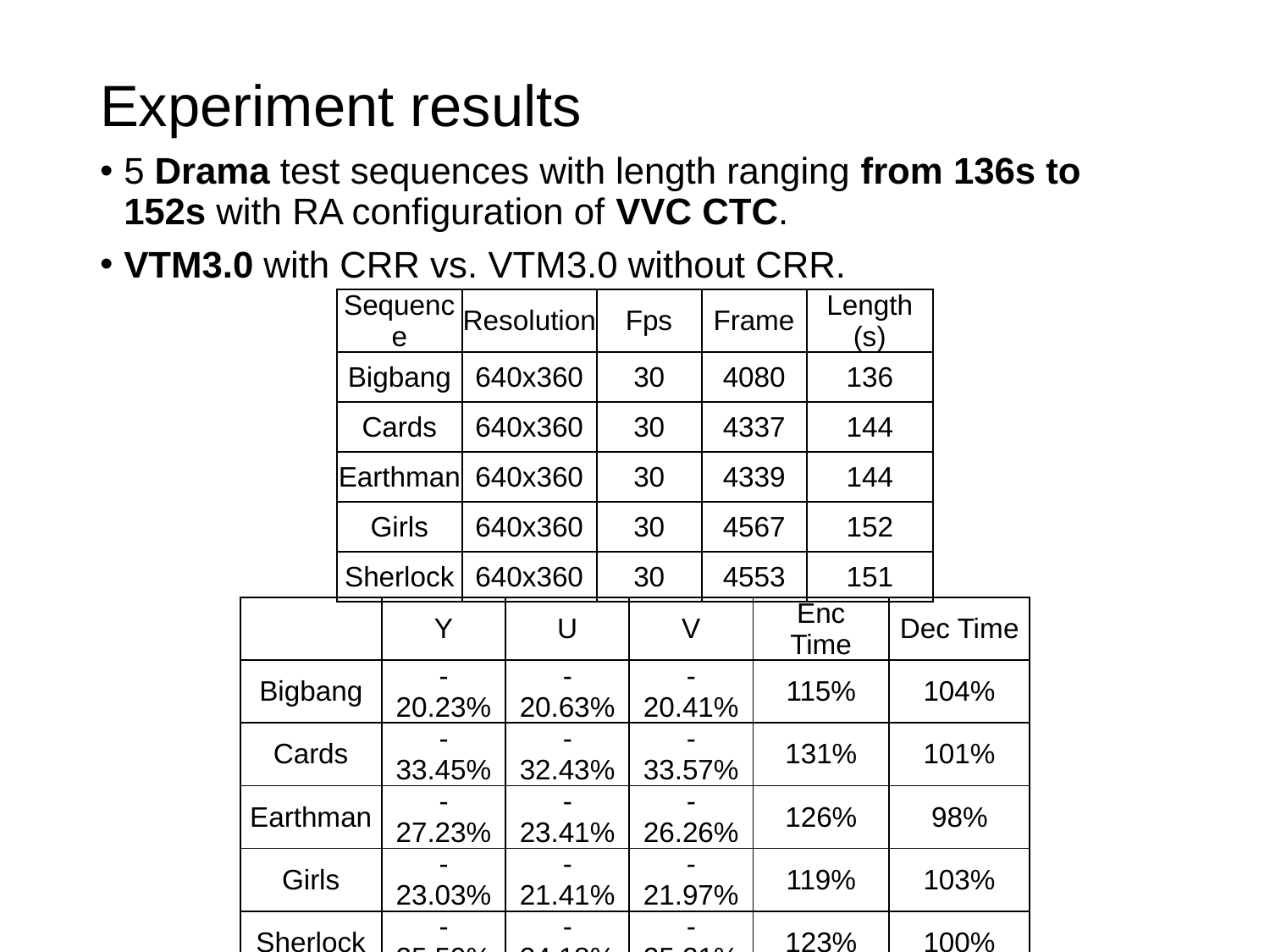

Experiment results
5 Drama test sequences with length ranging from 136s to 152s with RA configuration of VVC CTC.
VTM3.0 with CRR vs. VTM3.0 without CRR.

| Sequence | Resolution | Fps | Frame | Length (s) |
| --- | --- | --- | --- | --- |
| Bigbang | 640x360 | 30 | 4080 | 136 |
| Cards | 640x360 | 30 | 4337 | 144 |
| Earthman | 640x360 | 30 | 4339 | 144 |
| Girls | 640x360 | 30 | 4567 | 152 |
| Sherlock | 640x360 | 30 | 4553 | 151 |
|  | Y | U | V | Enc Time | Dec Time |
| --- | --- | --- | --- | --- | --- |
| Bigbang | -20.23% | -20.63% | -20.41% | 115% | 104% |
| Cards | -33.45% | -32.43% | -33.57% | 131% | 101% |
| Earthman | -27.23% | -23.41% | -26.26% | 126% | 98% |
| Girls | -23.03% | -21.41% | -21.97% | 119% | 103% |
| Sherlock | -25.59% | -24.18% | -25.21% | 123% | 100% |
| All | -25.91% | -24.41% | -25.48% | 122% | 101% |